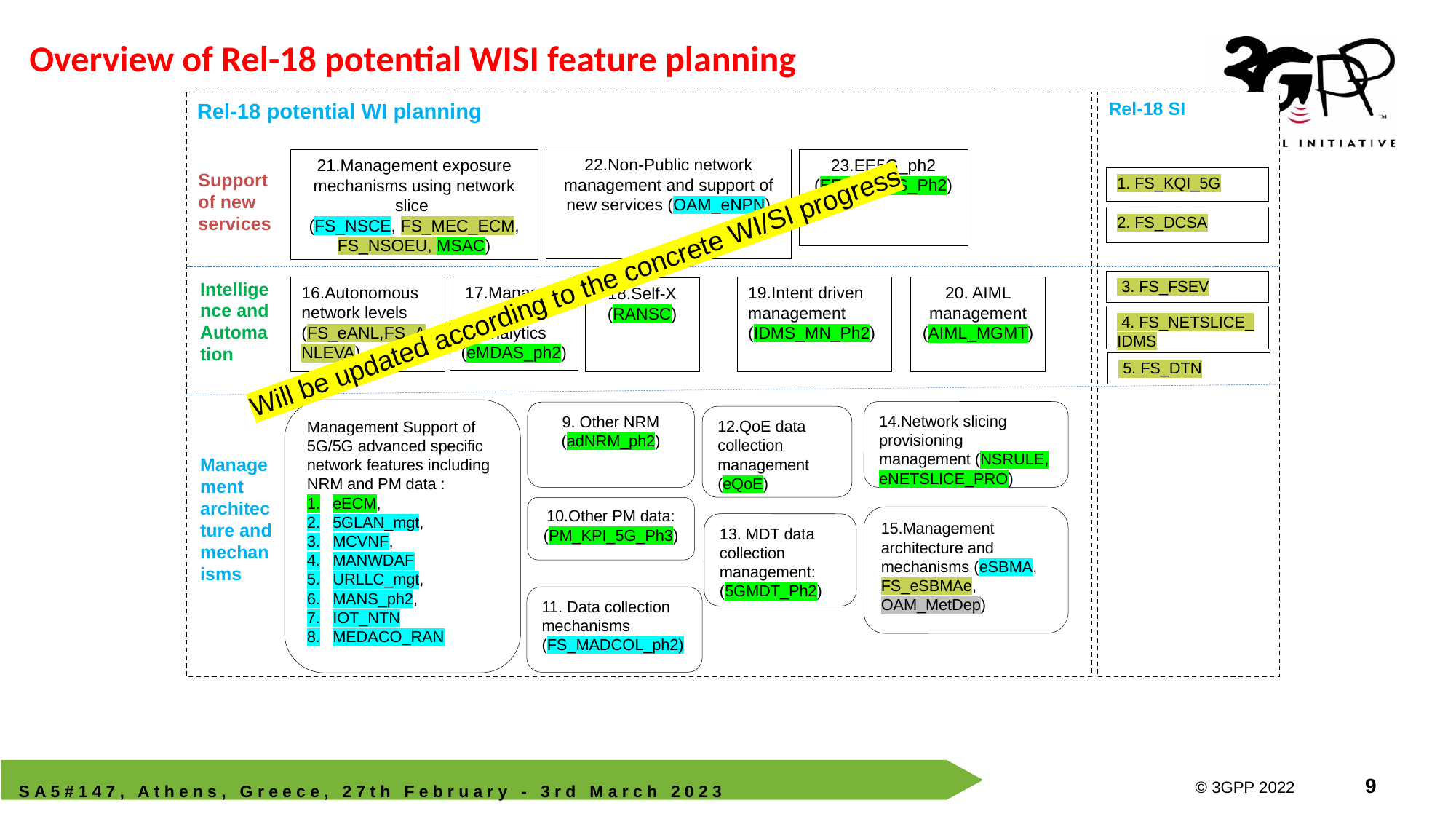

Overview of Rel-18 potential WISI feature planning
Rel-18 potential WI planning
Rel-18 SI
22.Non-Public network management and support of new services (OAM_eNPN)
23.EE5G_ph2 (EE5GPLUS_Ph2)
21.Management exposure mechanisms using network slice
(FS_NSCE, FS_MEC_ECM, FS_NSOEU, MSAC)
Support of new services
1. FS_KQI_5G
2. FS_DCSA
Will be updated according to the concrete WI/SI progress
 3. FS_FSEV

Intelligence and Automation
17.Management Data analytics (eMDAS_ph2)
16.Autonomous network levels (FS_eANL,FS_ANLEVA)
19.Intent driven management (IDMS_MN_Ph2)
20. AIML management
(AIML_MGMT)
18.Self-X (RANSC)
 4. FS_NETSLICE_
IDMS
 5. FS_DTN

Management Support of 5G/5G advanced specific network features including NRM and PM data :
eECM,
5GLAN_mgt,
MCVNF,
MANWDAF
URLLC_mgt,
MANS_ph2,
IOT_NTN
MEDACO_RAN
14.Network slicing provisioning management (NSRULE, eNETSLICE_PRO)
9. Other NRM (adNRM_ph2)
12.QoE data collection management
(eQoE)
Management architecture and mechanisms
10.Other PM data: (PM_KPI_5G_Ph3)
15.Management architecture and mechanisms (eSBMA, FS_eSBMAe, OAM_MetDep)
13. MDT data collection management: (5GMDT_Ph2)

11. Data collection mechanisms (FS_MADCOL_ph2)